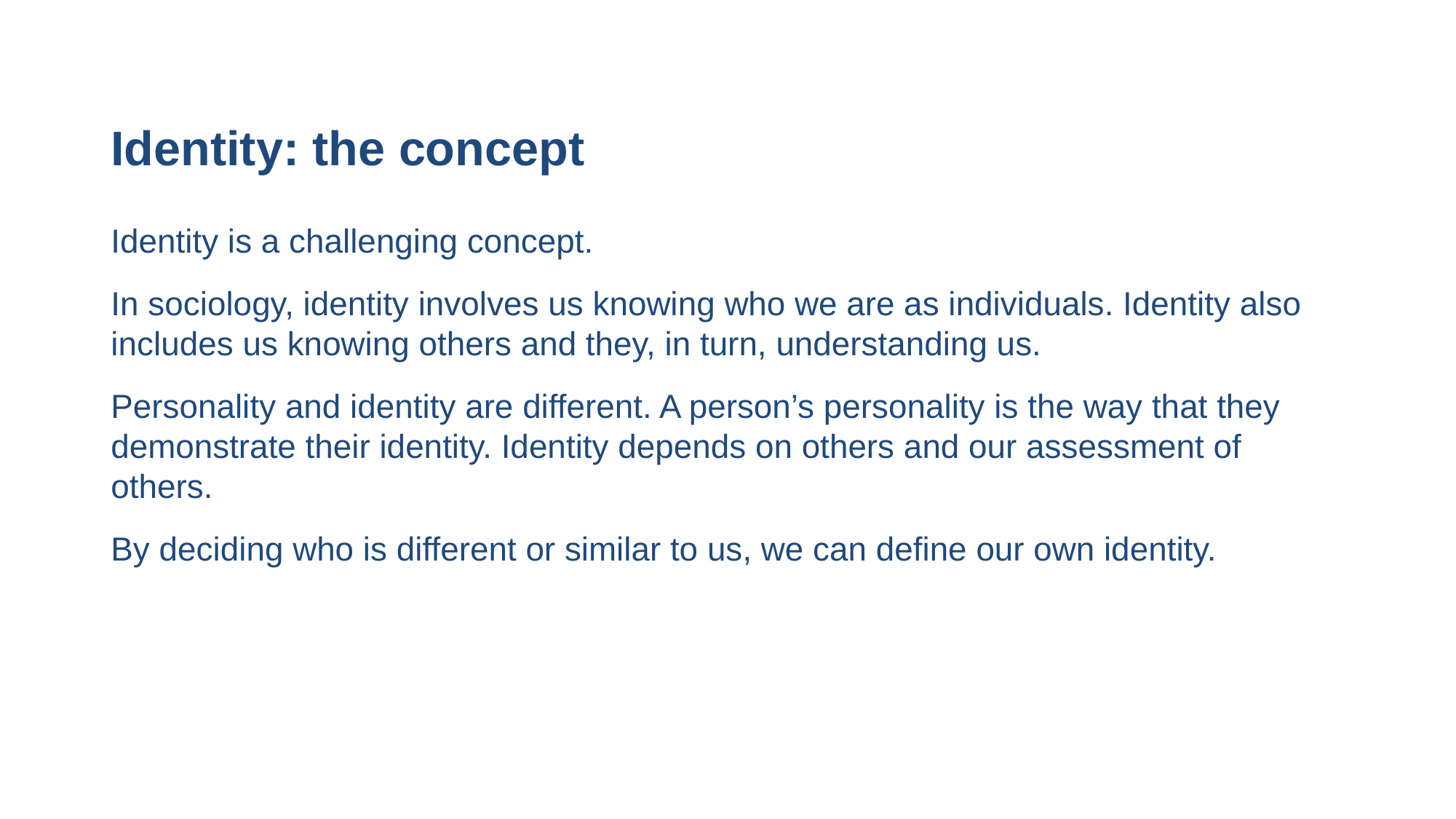

# Identity: the concept
Identity is a challenging concept.
In sociology, identity involves us knowing who we are as individuals. Identity also includes us knowing others and they, in turn, understanding us.
Personality and identity are different. A person’s personality is the way that they demonstrate their identity. Identity depends on others and our assessment of others.
By deciding who is different or similar to us, we can define our own identity.